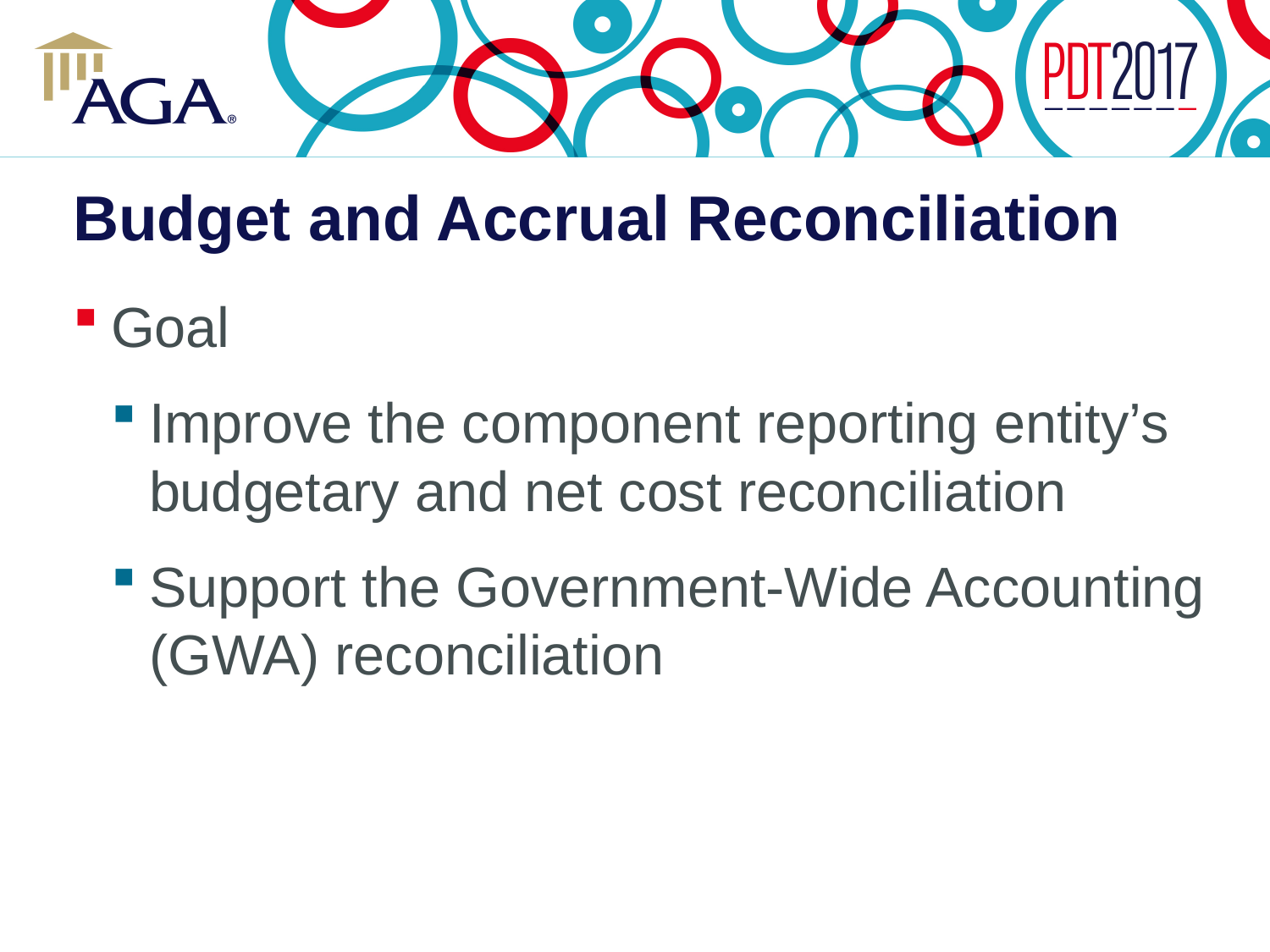

# Budget and Accrual Reconciliation
Goal
Improve the component reporting entity’s budgetary and net cost reconciliation
Support the Government-Wide Accounting (GWA) reconciliation